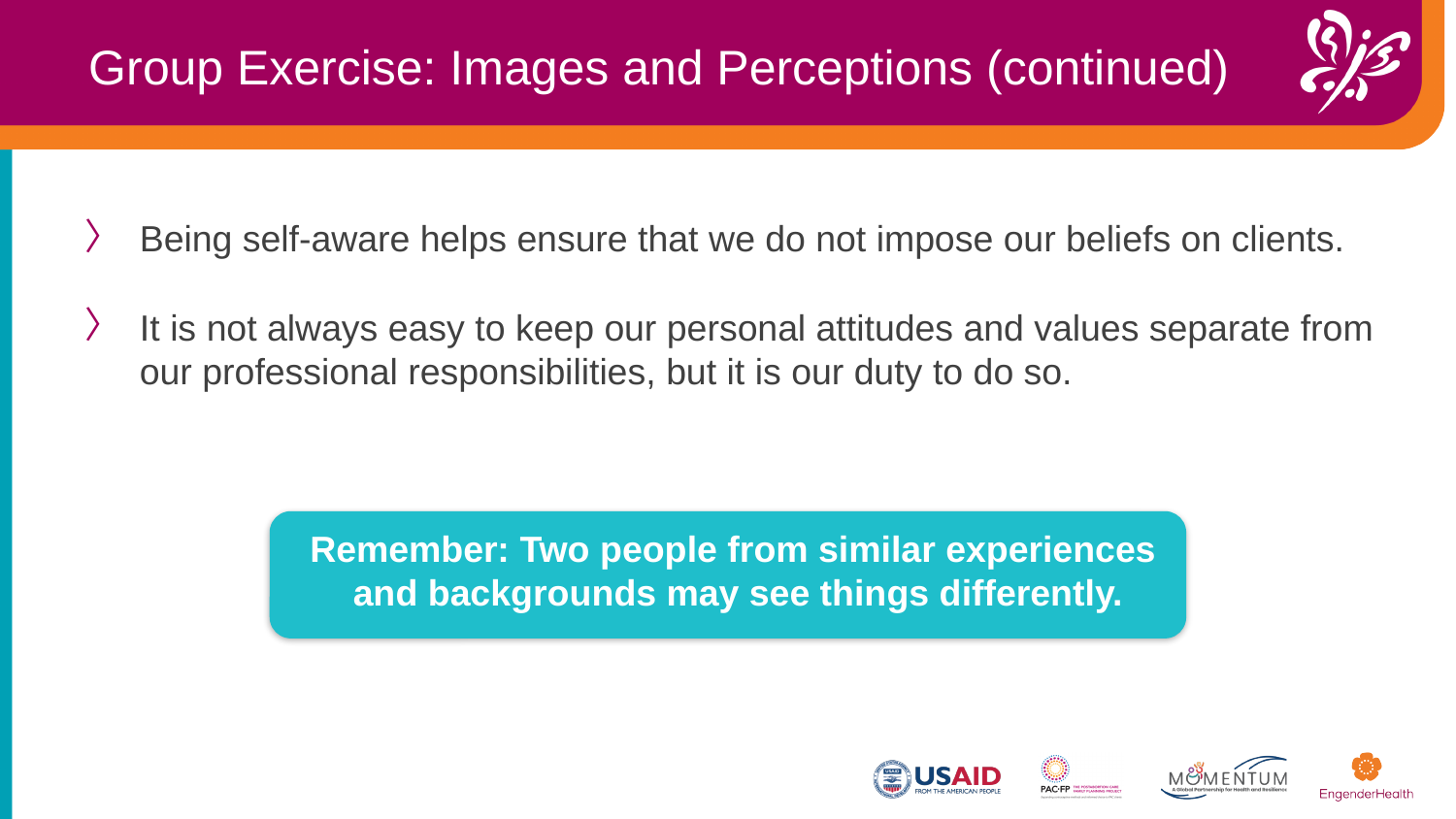

Group Exercise: Images and Perceptions (continued)
Being self-aware helps ensure that we do not impose our beliefs on clients. ​
It is not always easy to keep our personal attitudes and values separate from our professional responsibilities, but it is our duty to do so.

Remember: Two people from similar experiences
and backgrounds may see things differently.